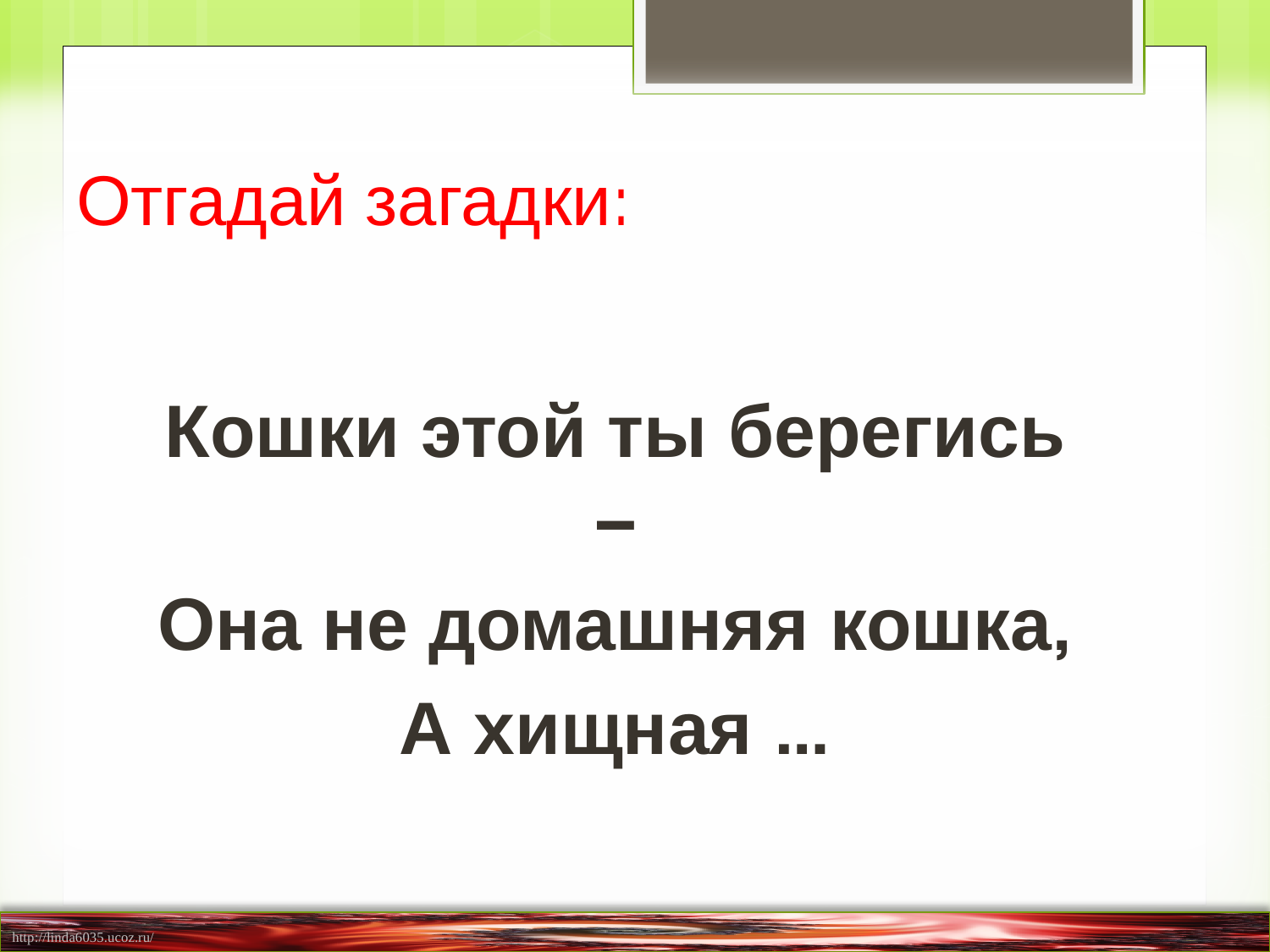

# Отгадай загадки:

Кошки этой ты берегись –
Она не домашняя кошка,
А хищная …